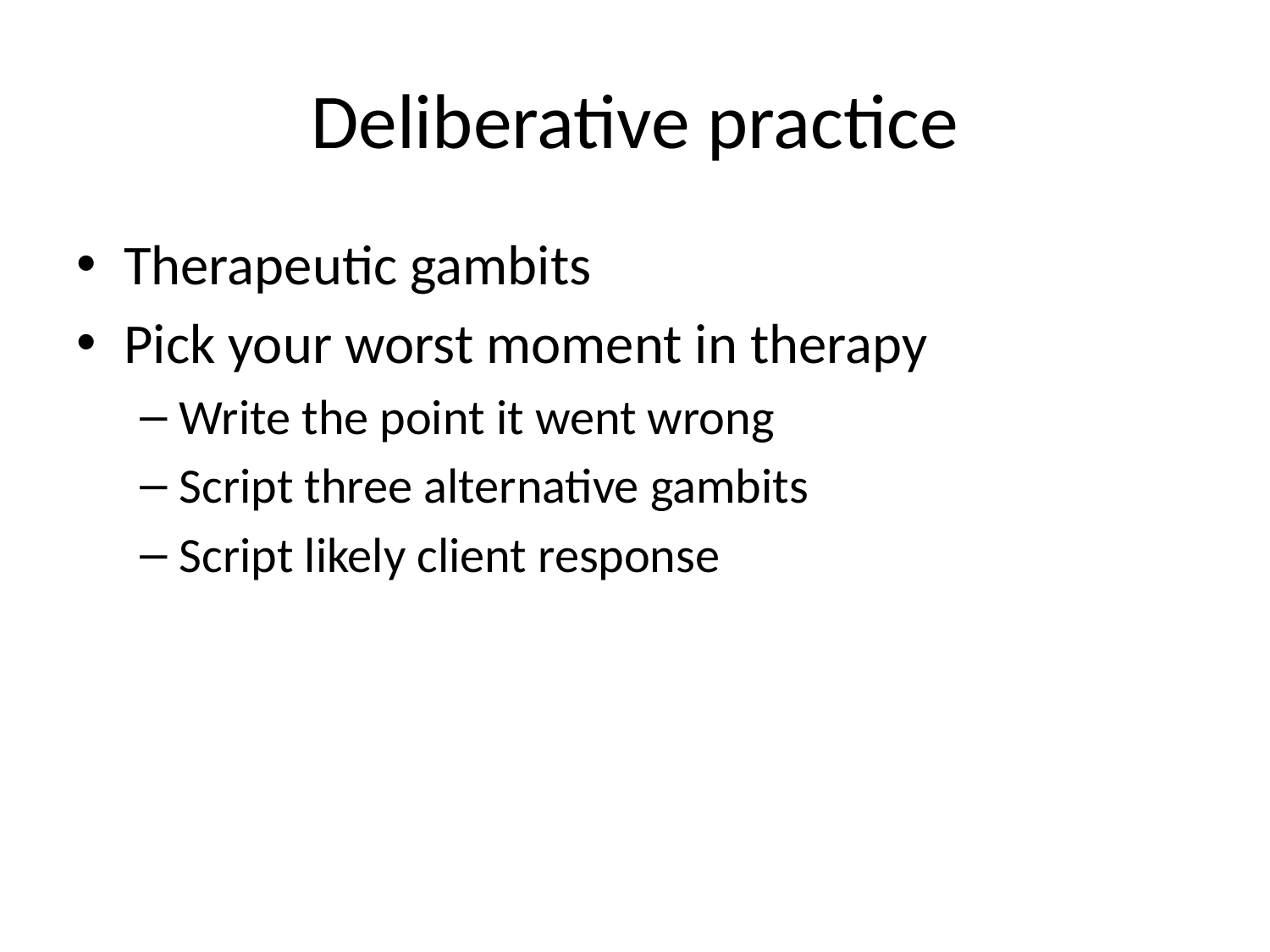

# Deliberative practice
Therapeutic gambits
Pick your worst moment in therapy
Write the point it went wrong
Script three alternative gambits
Script likely client response